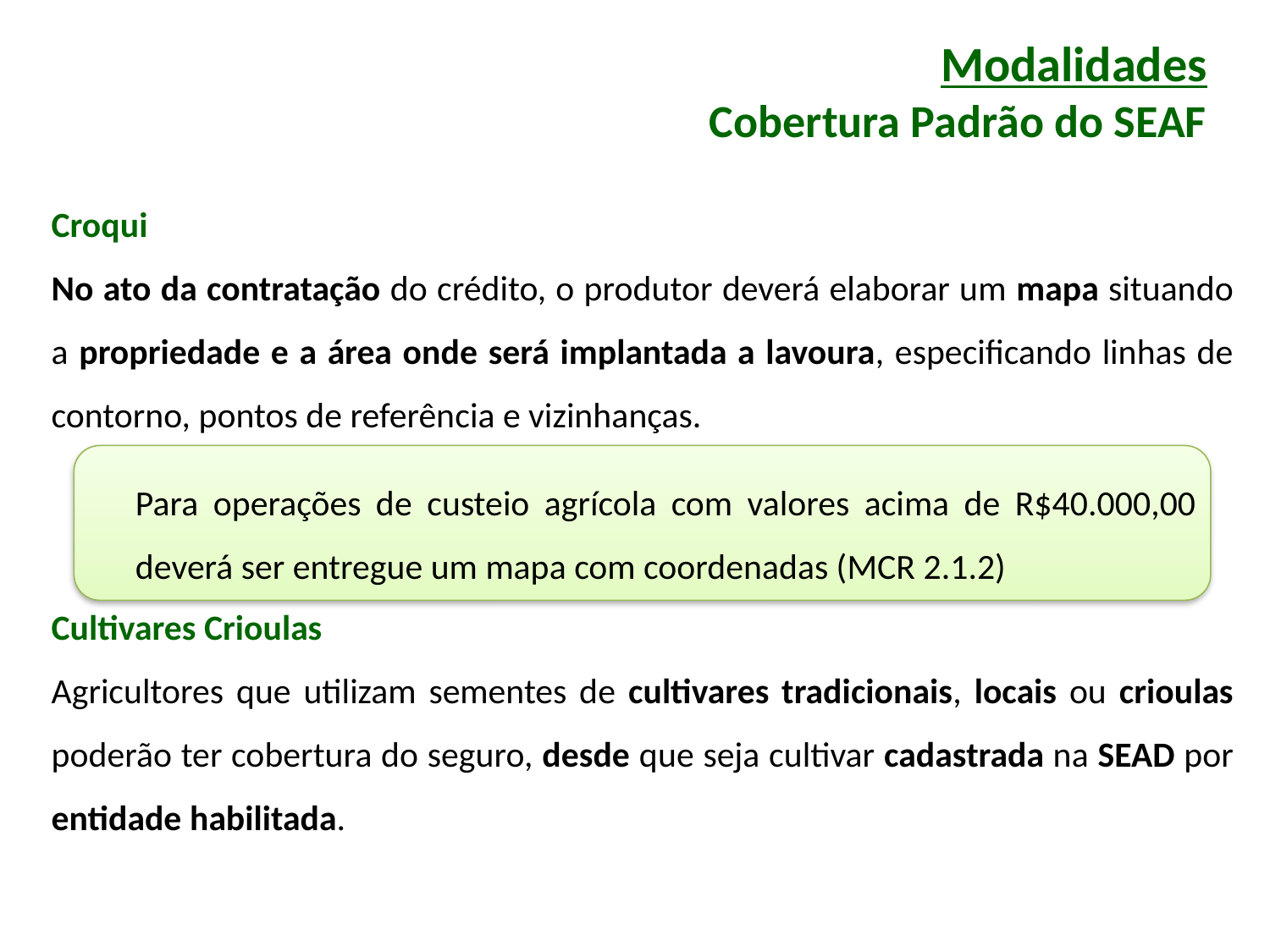

Modalidades
Cobertura Padrão do SEAF
SEGURO DA AGRICULTURA FAMILIAR
Croqui
No ato da contratação do crédito, o produtor deverá elaborar um mapa situando a propriedade e a área onde será implantada a lavoura, especificando linhas de contorno, pontos de referência e vizinhanças.

Cultivares Crioulas
Agricultores que utilizam sementes de cultivares tradicionais, locais ou crioulas poderão ter cobertura do seguro, desde que seja cultivar cadastrada na SEAD por entidade habilitada.
Para operações de custeio agrícola com valores acima de R$40.000,00 deverá ser entregue um mapa com coordenadas (MCR 2.1.2)
Ministério do
Desenvolvimento Agrário
Secretaria da
Agricultura Familiar